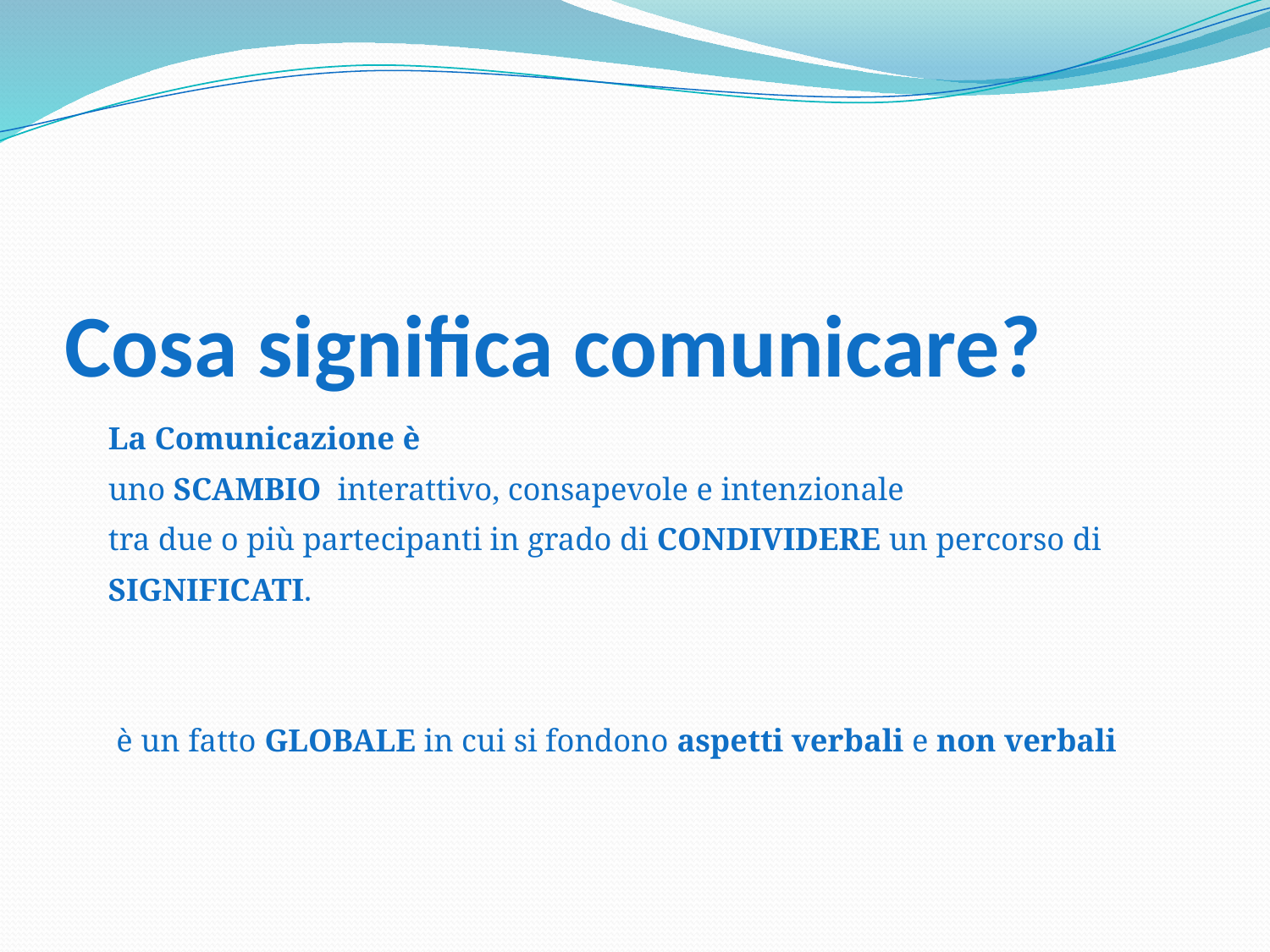

# Cosa significa comunicare?

    La Comunicazione è
    uno SCAMBIO  interattivo, consapevole e intenzionale
    tra due o più partecipanti in grado di CONDIVIDERE un percorso di
    SIGNIFICATI.

     è un fatto GLOBALE in cui si fondono aspetti verbali e non verbali